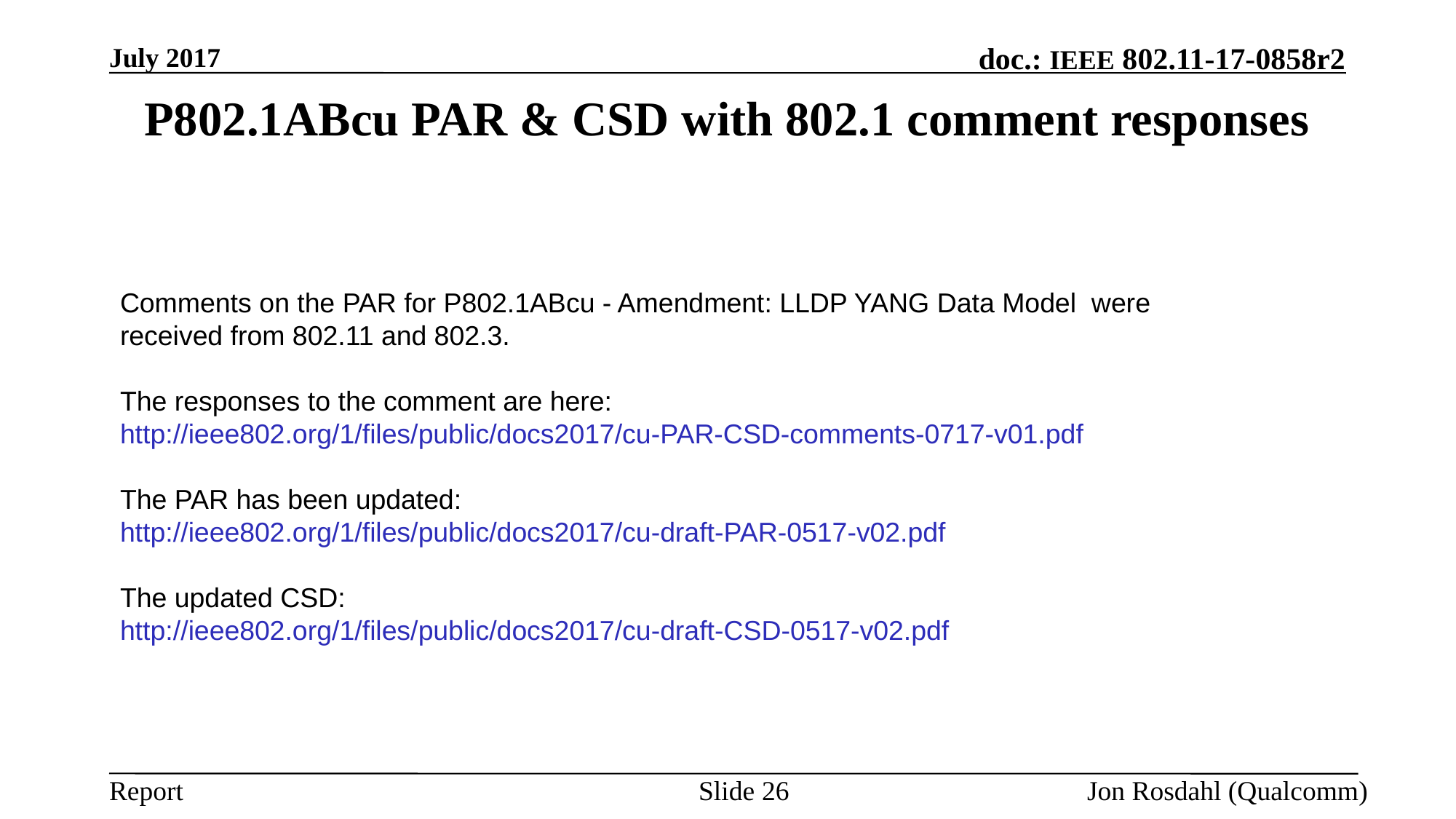

July 2017
# P802.1ABcu PAR & CSD with 802.1 comment responses
Comments on the PAR for P802.1ABcu - Amendment: LLDP YANG Data Model  were
received from 802.11 and 802.3.

The responses to the comment are here:
http://ieee802.org/1/files/public/docs2017/cu-PAR-CSD-comments-0717-v01.pdf

The PAR has been updated:
http://ieee802.org/1/files/public/docs2017/cu-draft-PAR-0517-v02.pdf

The updated CSD:
http://ieee802.org/1/files/public/docs2017/cu-draft-CSD-0517-v02.pdf

Slide 26
Jon Rosdahl (Qualcomm)